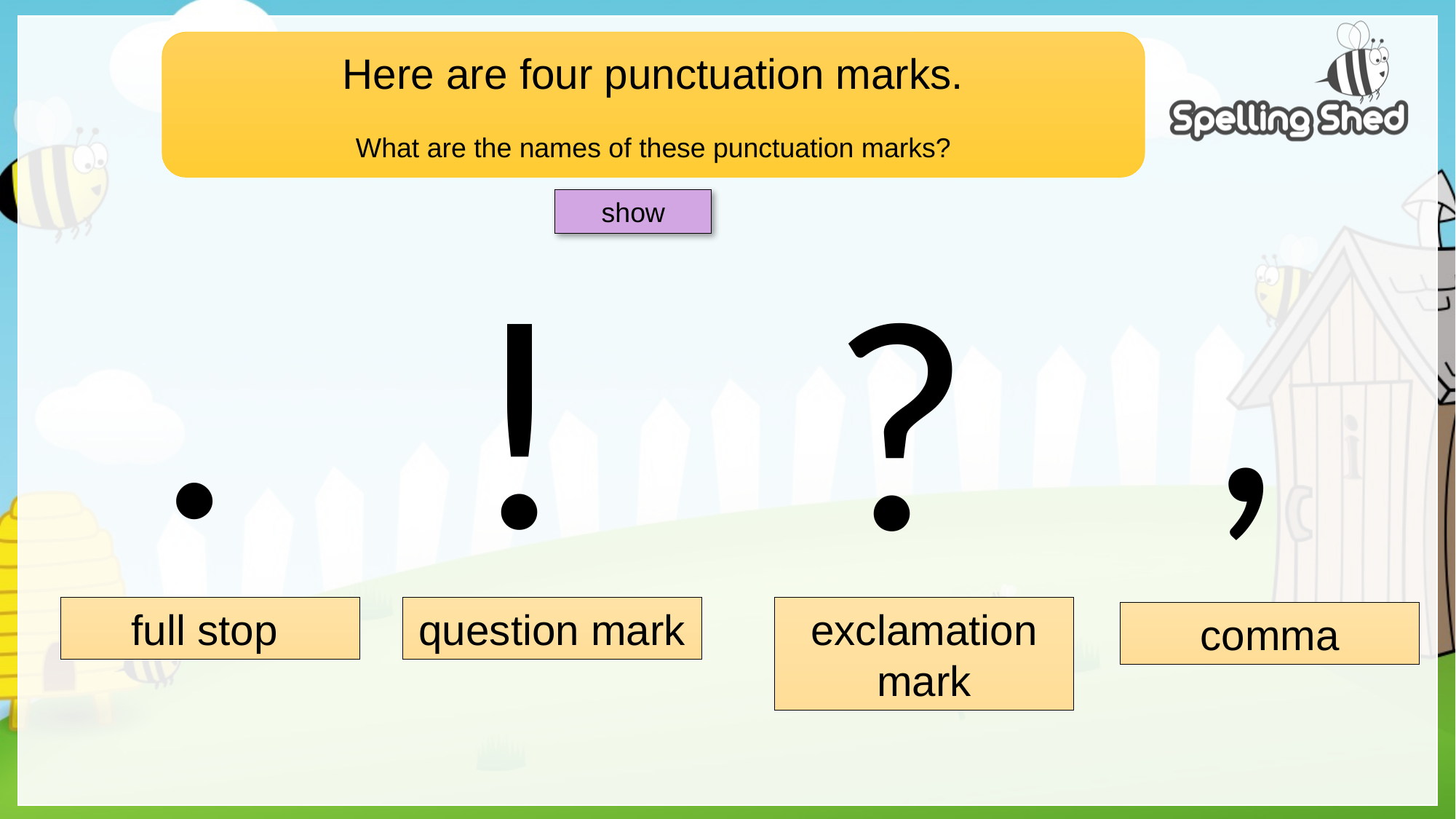

Here are four punctuation marks.

What are the names of these punctuation marks?
show
,
.
!
?
exclamation mark
question mark
full stop
comma